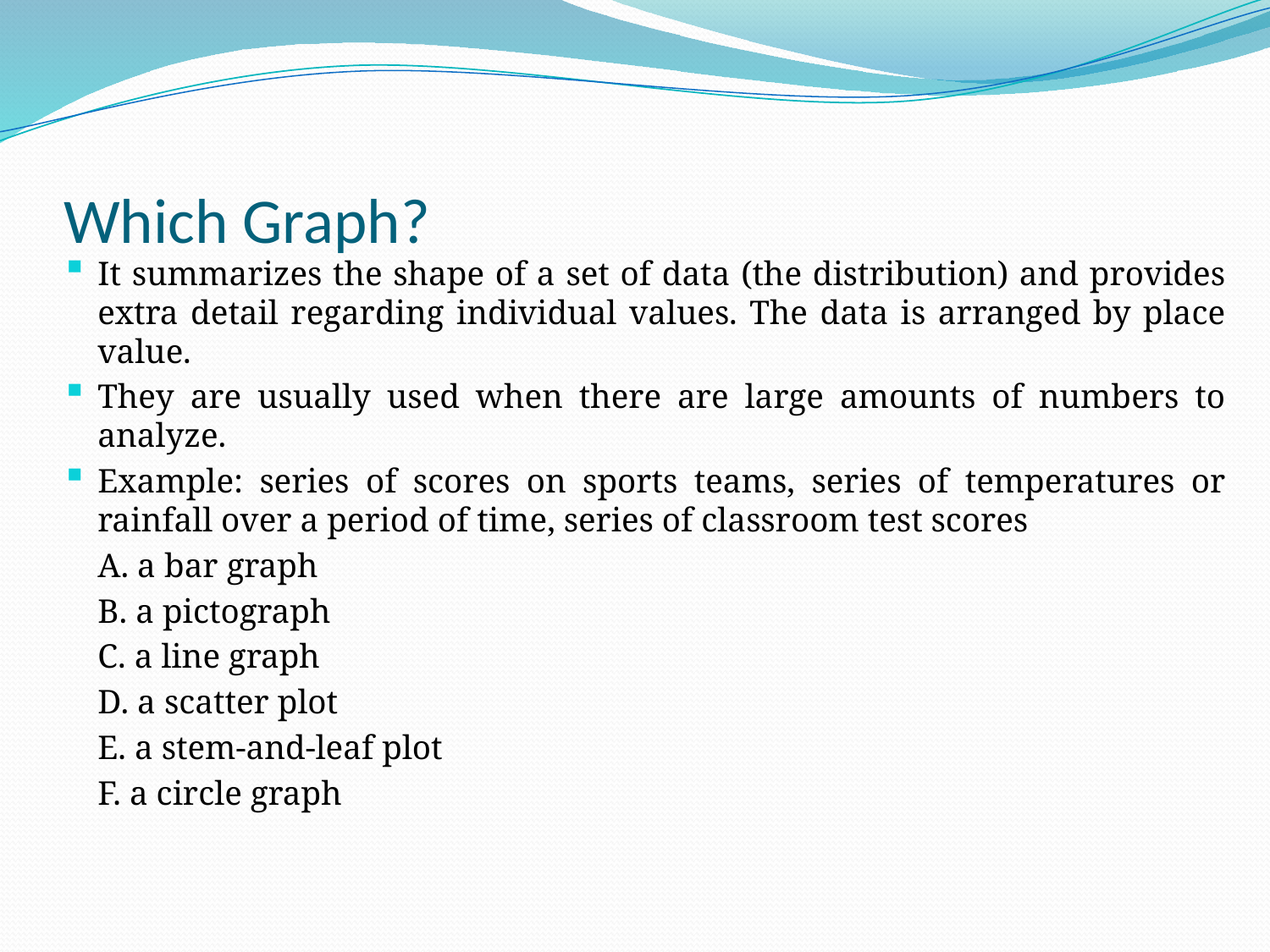

# Which Graph?

It summarizes the shape of a set of data (the distribution) and provides extra detail regarding individual values. The data is arranged by place value.
They are usually used when there are large amounts of numbers to analyze.
Example: series of scores on sports teams, series of temperatures or rainfall over a period of time, series of classroom test scores
		A. a bar graph
		B. a pictograph
		C. a line graph
		D. a scatter plot
		E. a stem-and-leaf plot
		F. a circle graph